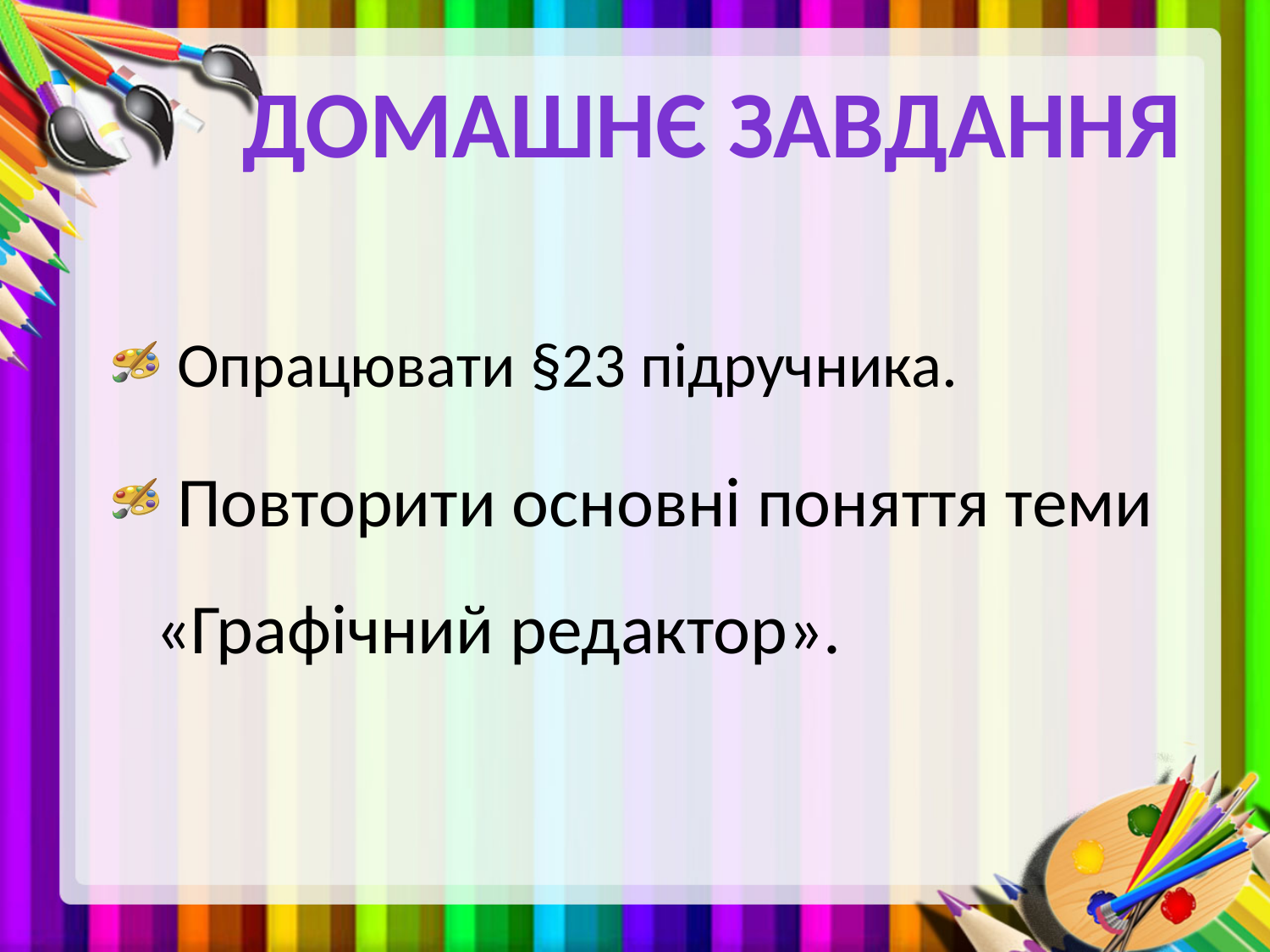

Домашнє завдання
 Опрацювати §23 підручника.
 Повторити основні поняття теми «Графічний редактор».